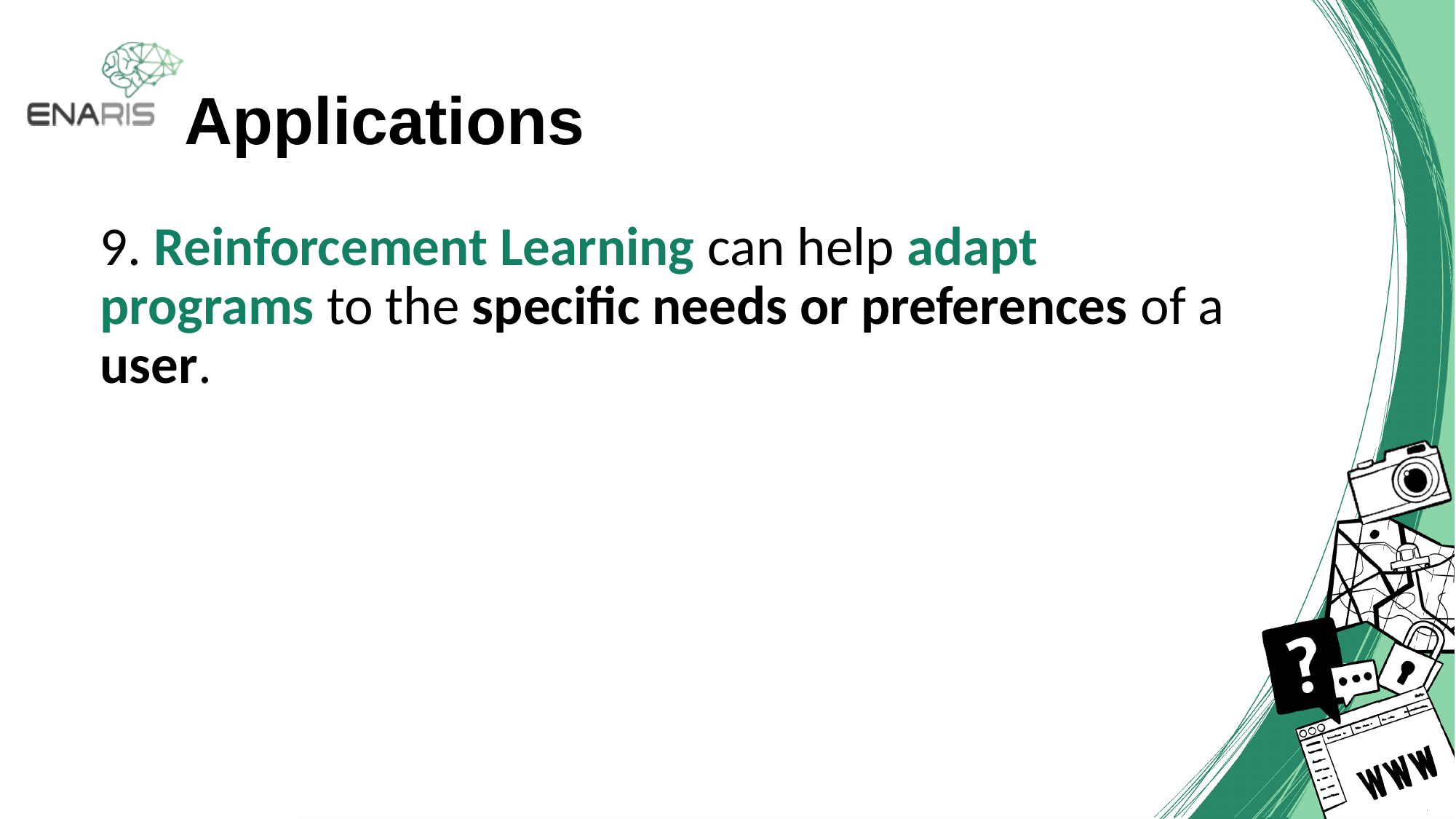

# Applications
9. Reinforcement Learning can help adapt programs to the specific needs or preferences of a user.